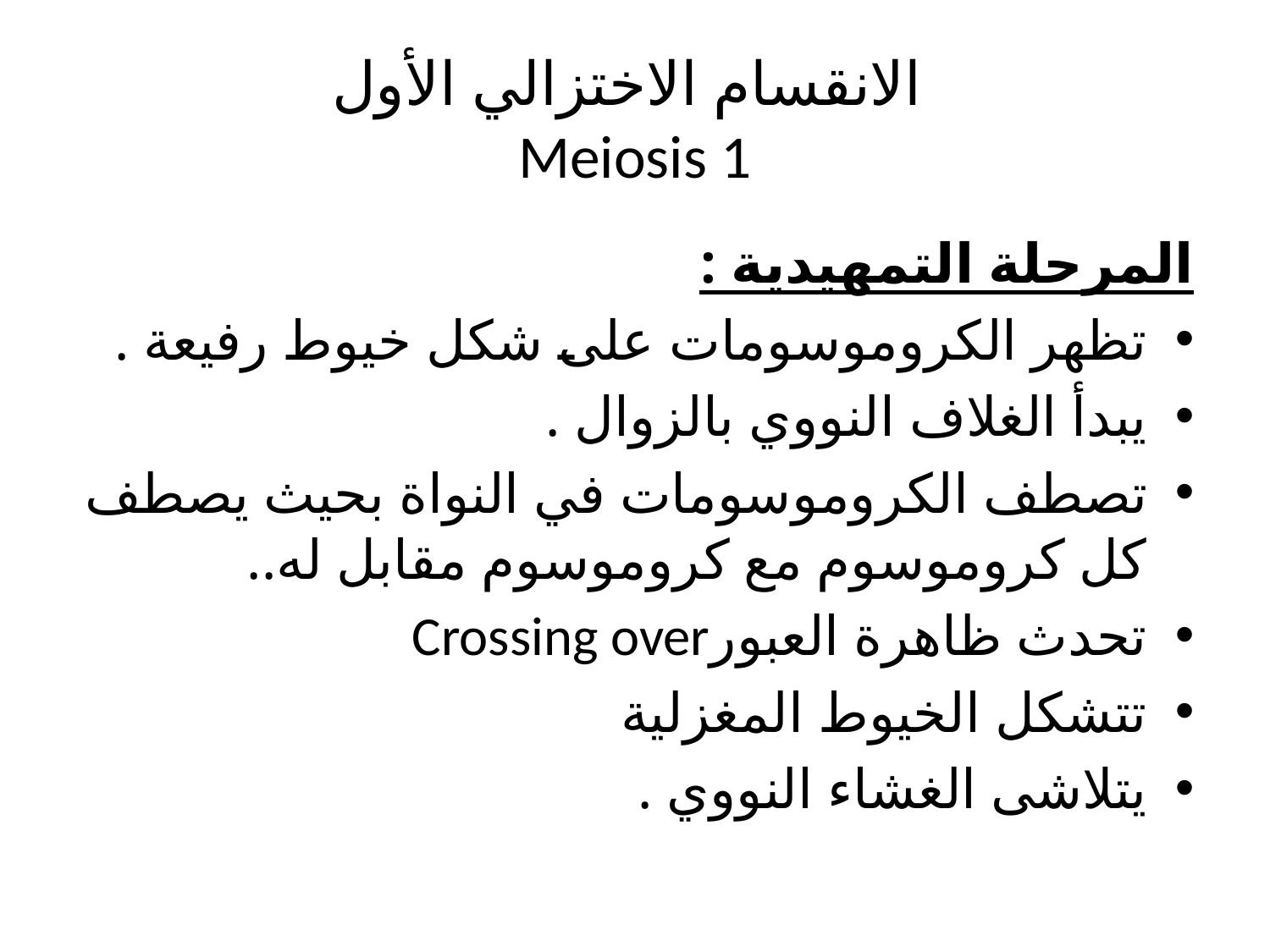

# الانقسام الاختزالي الأول Meiosis 1
المرحلة التمهيدية :
تظهر الكروموسومات على شكل خيوط رفيعة .
يبدأ الغلاف النووي بالزوال .
تصطف الكروموسومات في النواة بحيث يصطف كل كروموسوم مع كروموسوم مقابل له..
تحدث ظاهرة العبورCrossing over
تتشكل الخيوط المغزلية
يتلاشى الغشاء النووي .